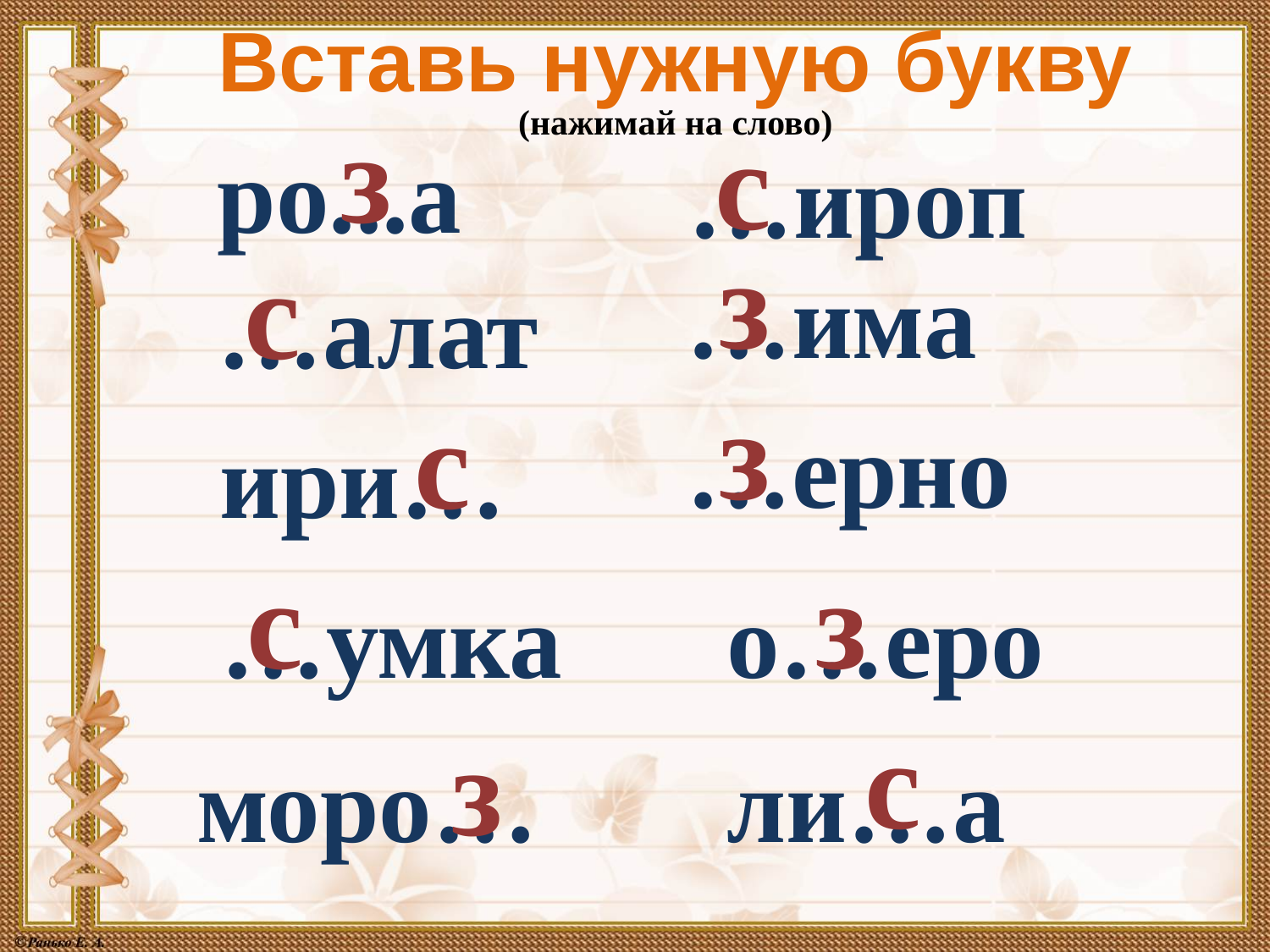

Вставь нужную букву
(нажимай на слово)
з
с
ро...а
…ироп
з
с
…има
…алат
з
с
…ерно
ири…
с
з
…умка
о…еро
с
з
ли…а
моро…